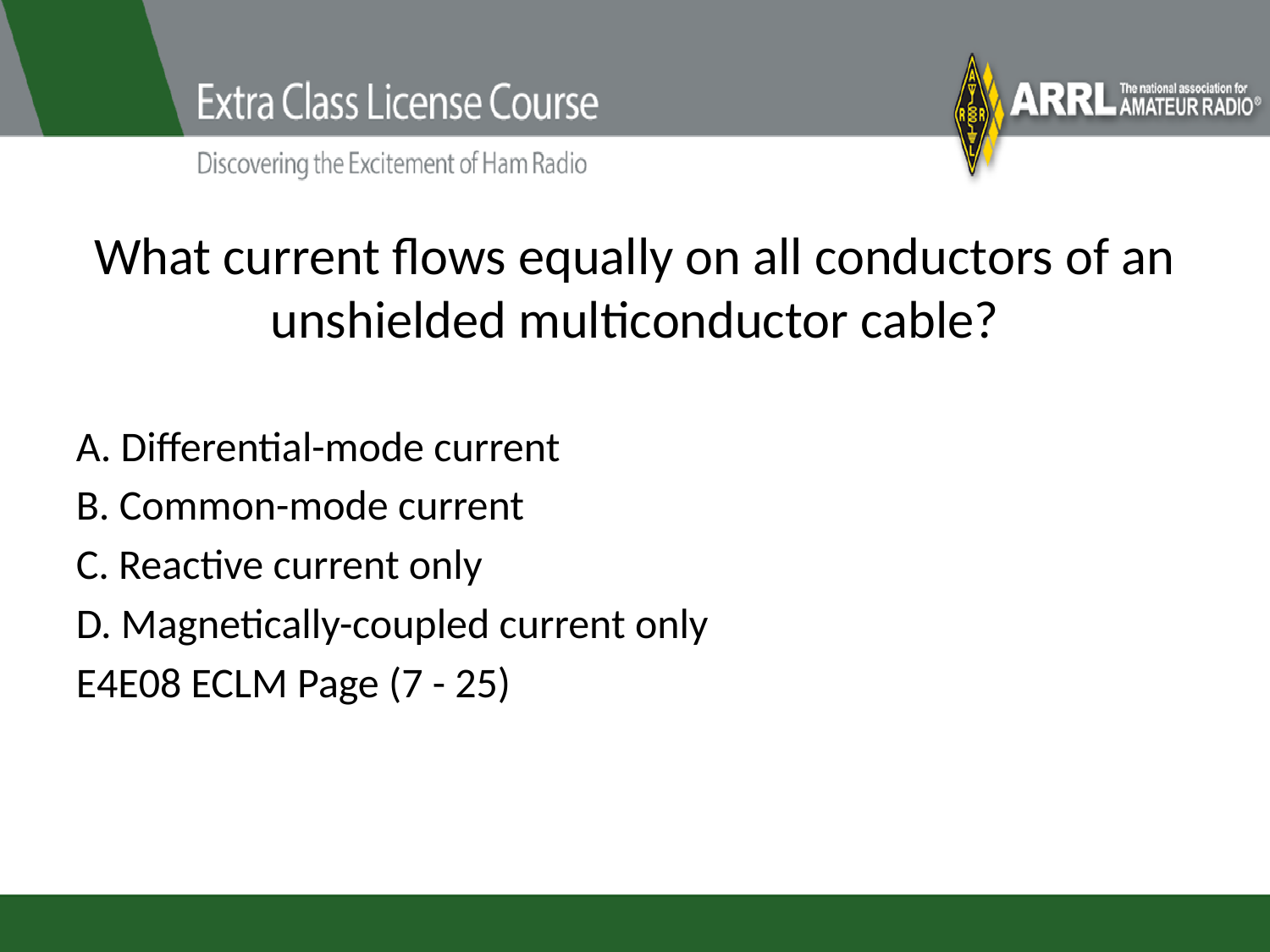

# What current flows equally on all conductors of an unshielded multiconductor cable?
A. Differential-mode current
B. Common-mode current
C. Reactive current only
D. Magnetically-coupled current only
E4E08 ECLM Page (7 - 25)